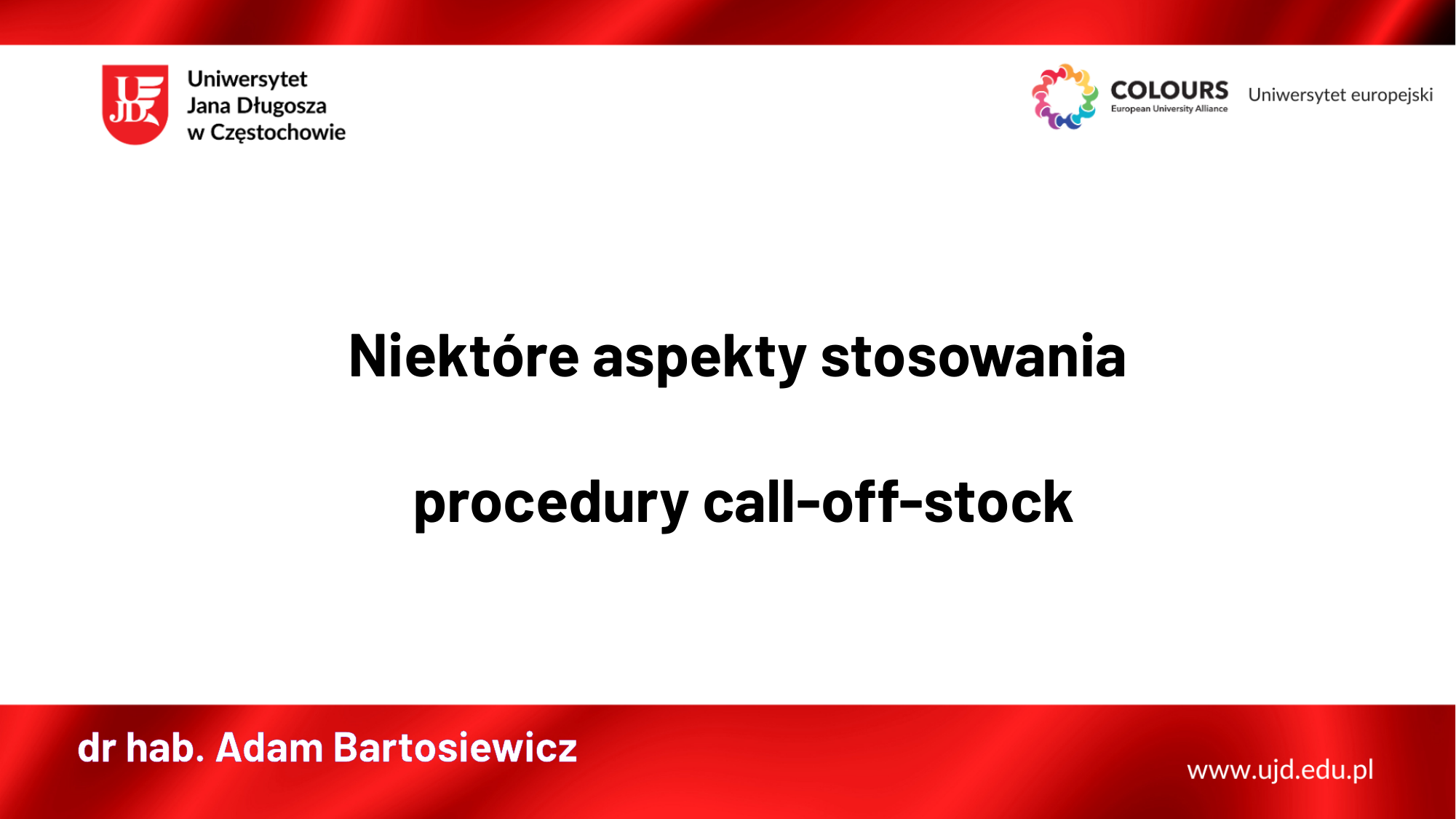

Niektóre aspekty stosowania

procedury call-off-stock
dr hab. Adam Bartosiewicz